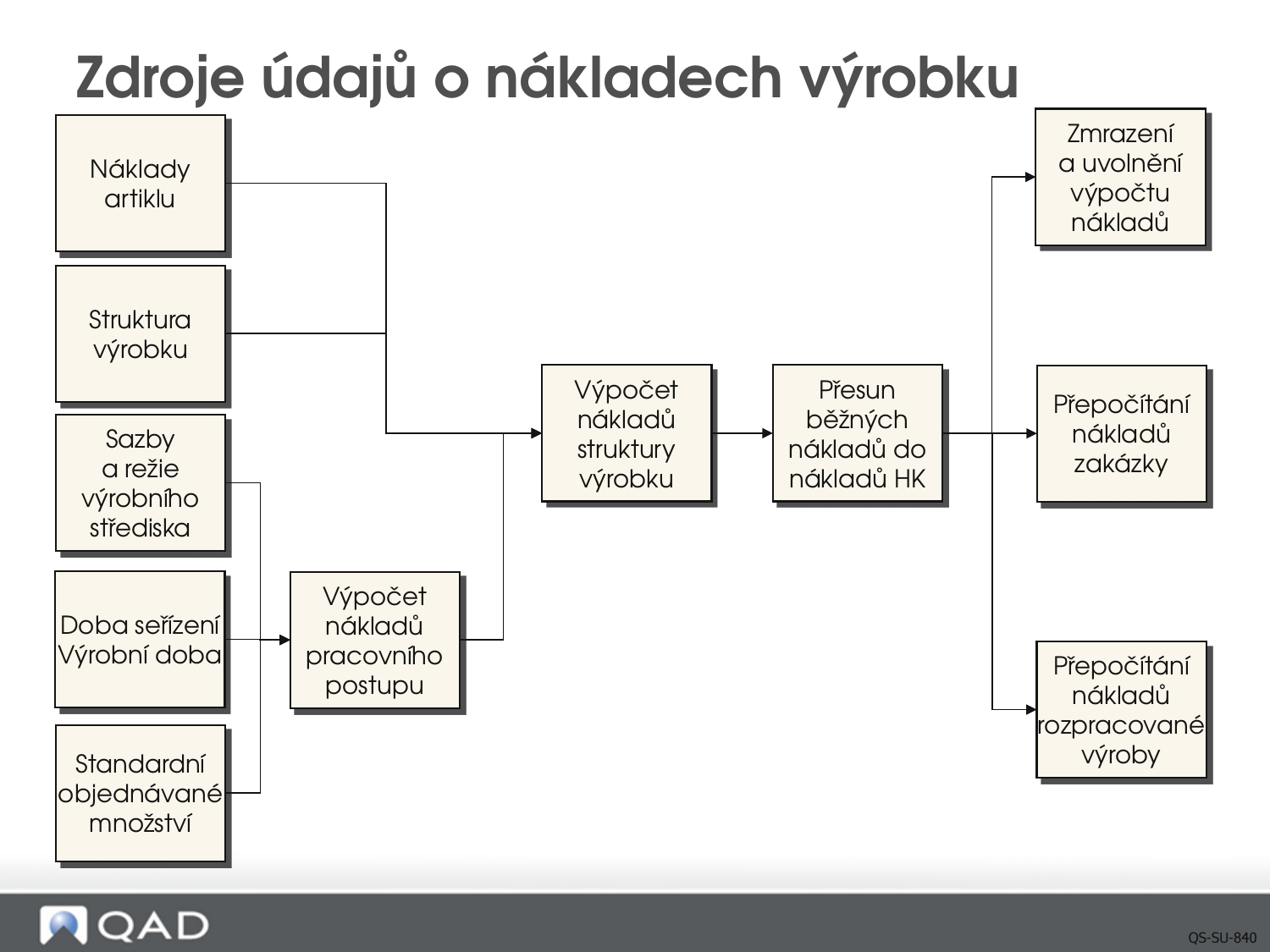

# Zdroje údajů o nákladech výrobku
Zmrazení
a uvolnění
výpočtu
nákladů
Náklady
artiklu
Struktura
výrobku
Výpočet
nákladů
struktury
výrobku
Přesun
běžných
nákladů do
nákladů HK
Přepočítání
nákladů
zakázky
Sazby
a režie
výrobního
střediska

Doba seřízení
Výrobní doba
Výpočet
nákladů
pracovního
postupu
Přepočítání
nákladů
rozpracované
výroby
Standardní
objednávané
množství
QS-SU-840